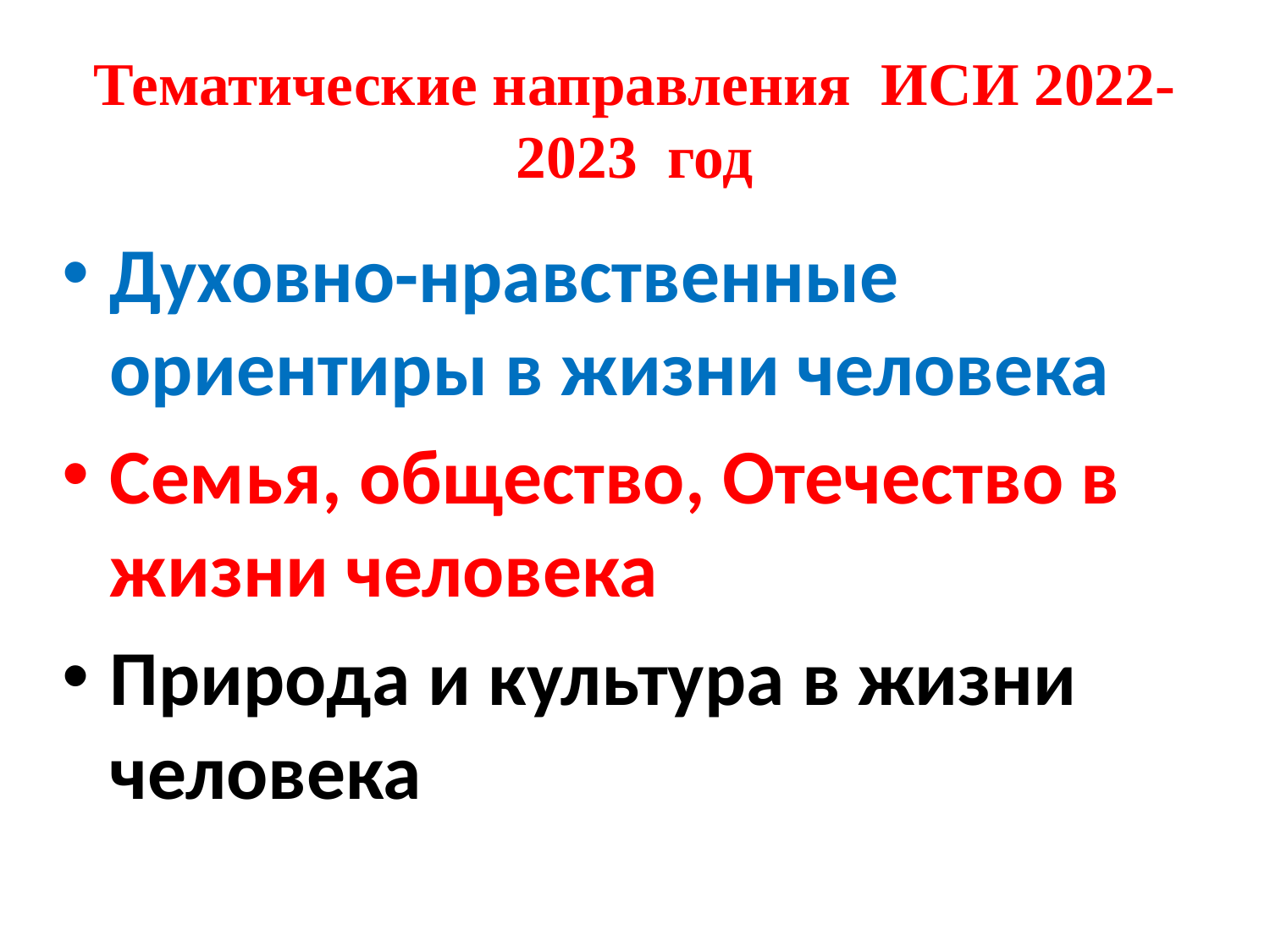

# Тематические направления  ИСИ 2022-2023  год
Духовно-нравственные ориентиры в жизни человека
Семья, общество, Отечество в жизни человека
Природа и культура в жизни человека